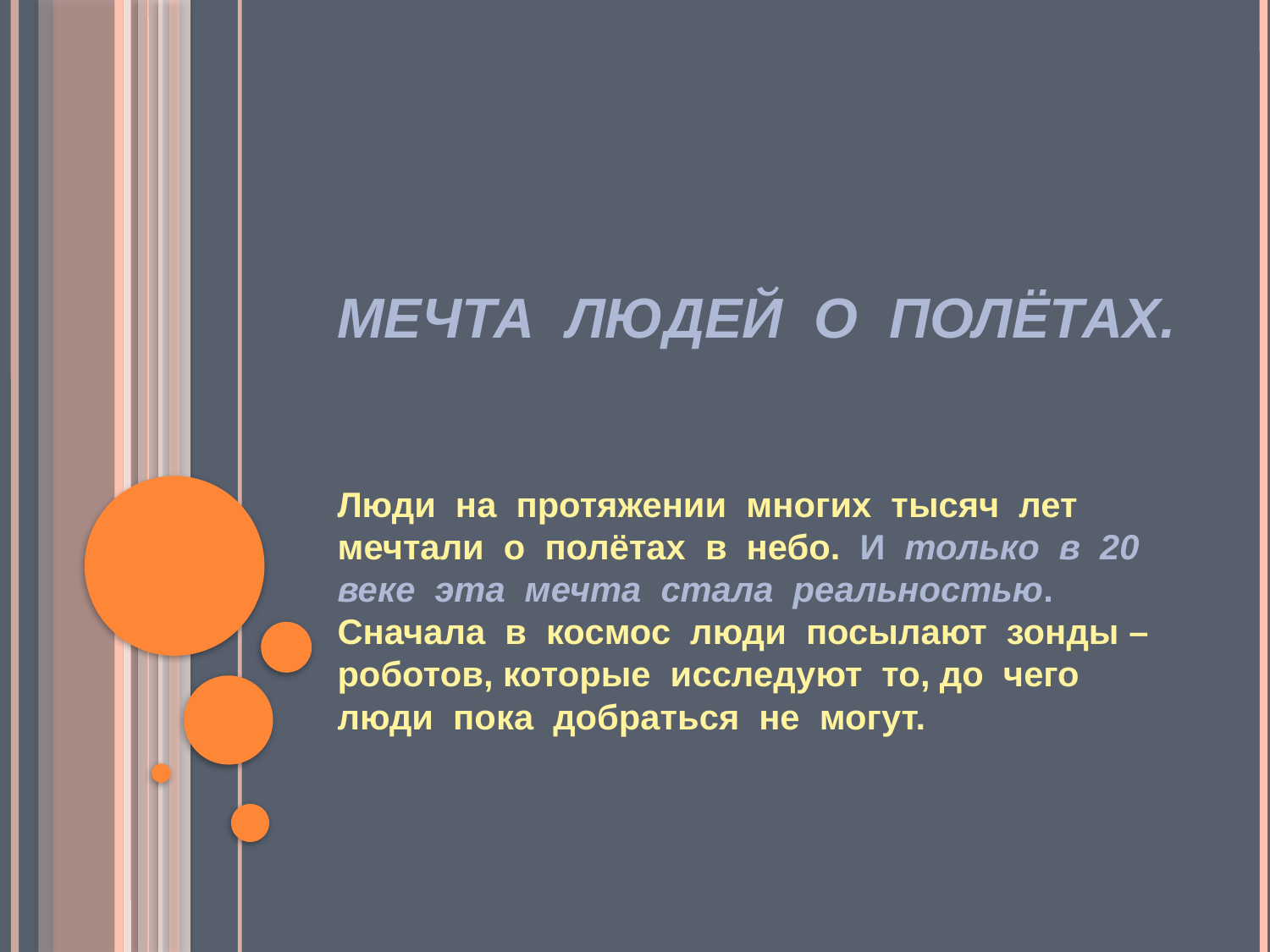

# Мечта  людей  о  полётах.
Люди  на  протяжении  многих  тысяч  лет  мечтали  о  полётах  в  небо.  И  только  в  20  веке  эта  мечта  стала  реальностью. Сначала  в  космос  люди  посылают  зонды – роботов, которые  исследуют  то, до  чего  люди  пока  добраться  не  могут.